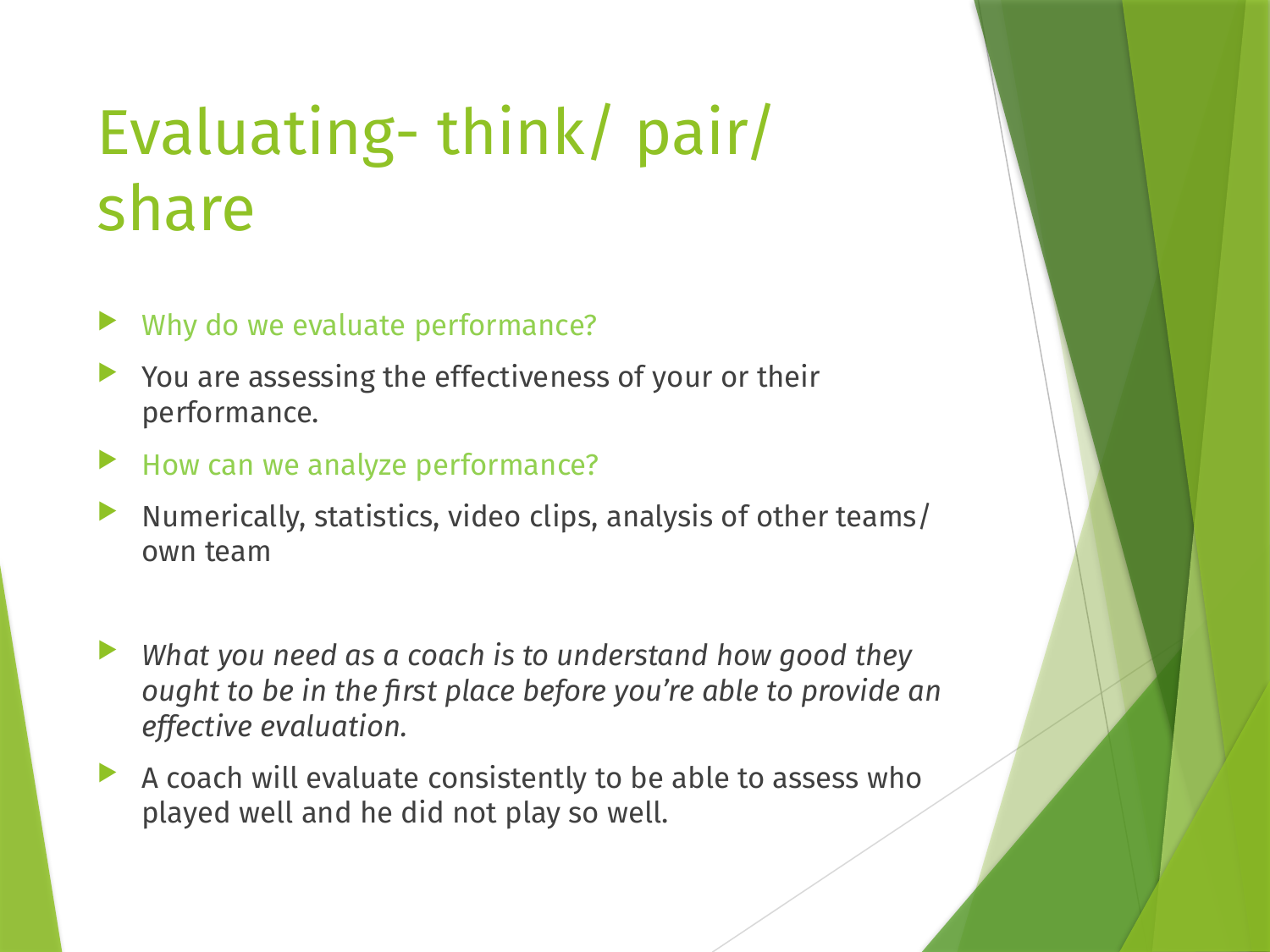

# Evaluating- think/ pair/ share
Why do we evaluate performance?
You are assessing the effectiveness of your or their performance.
How can we analyze performance?
Numerically, statistics, video clips, analysis of other teams/ own team

What you need as a coach is to understand how good they ought to be in the first place before you’re able to provide an effective evaluation.
A coach will evaluate consistently to be able to assess who played well and he did not play so well.